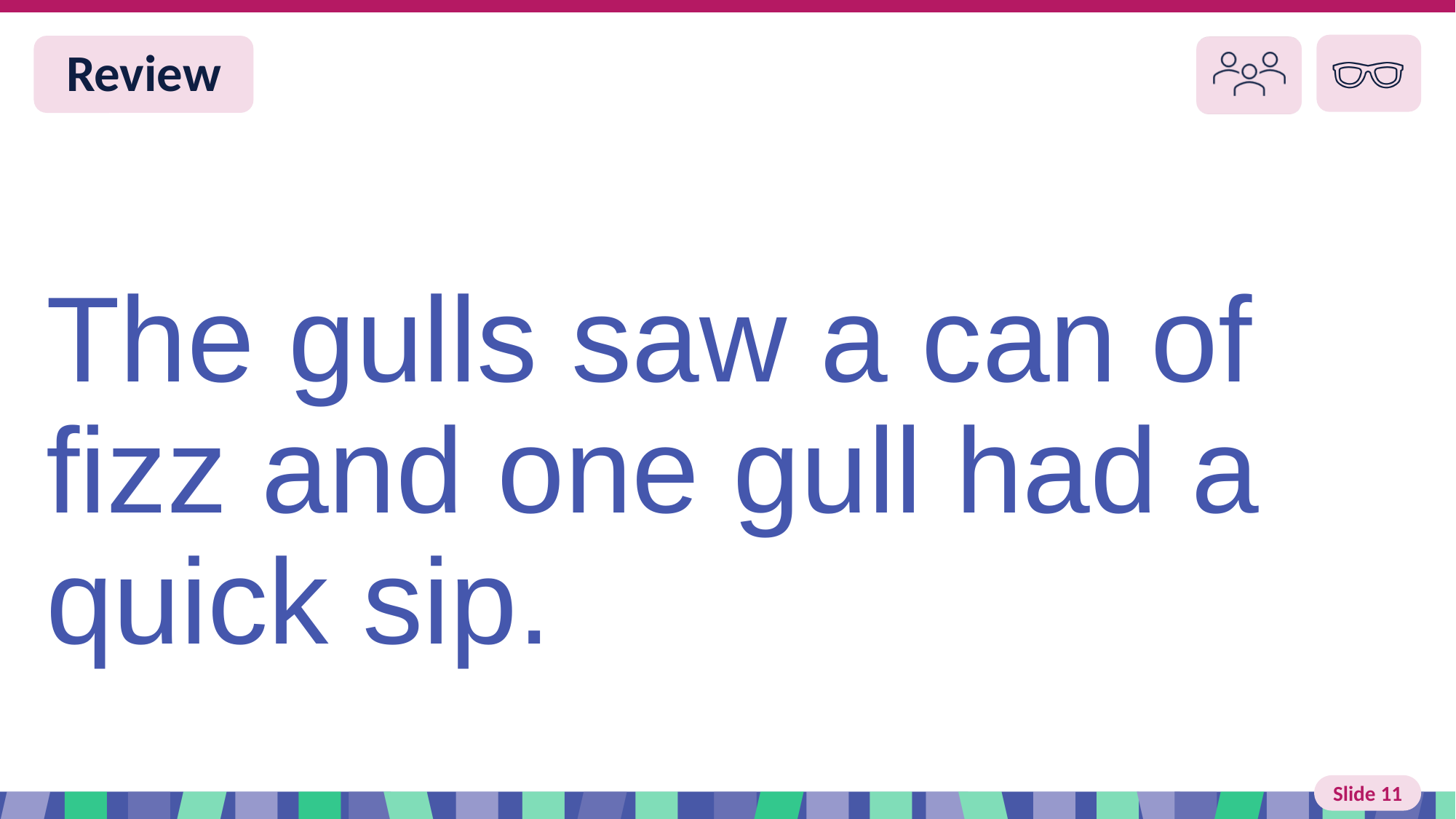

# Slide 11 Review
The gulls saw a can of fizz and one gull had a quick sip.